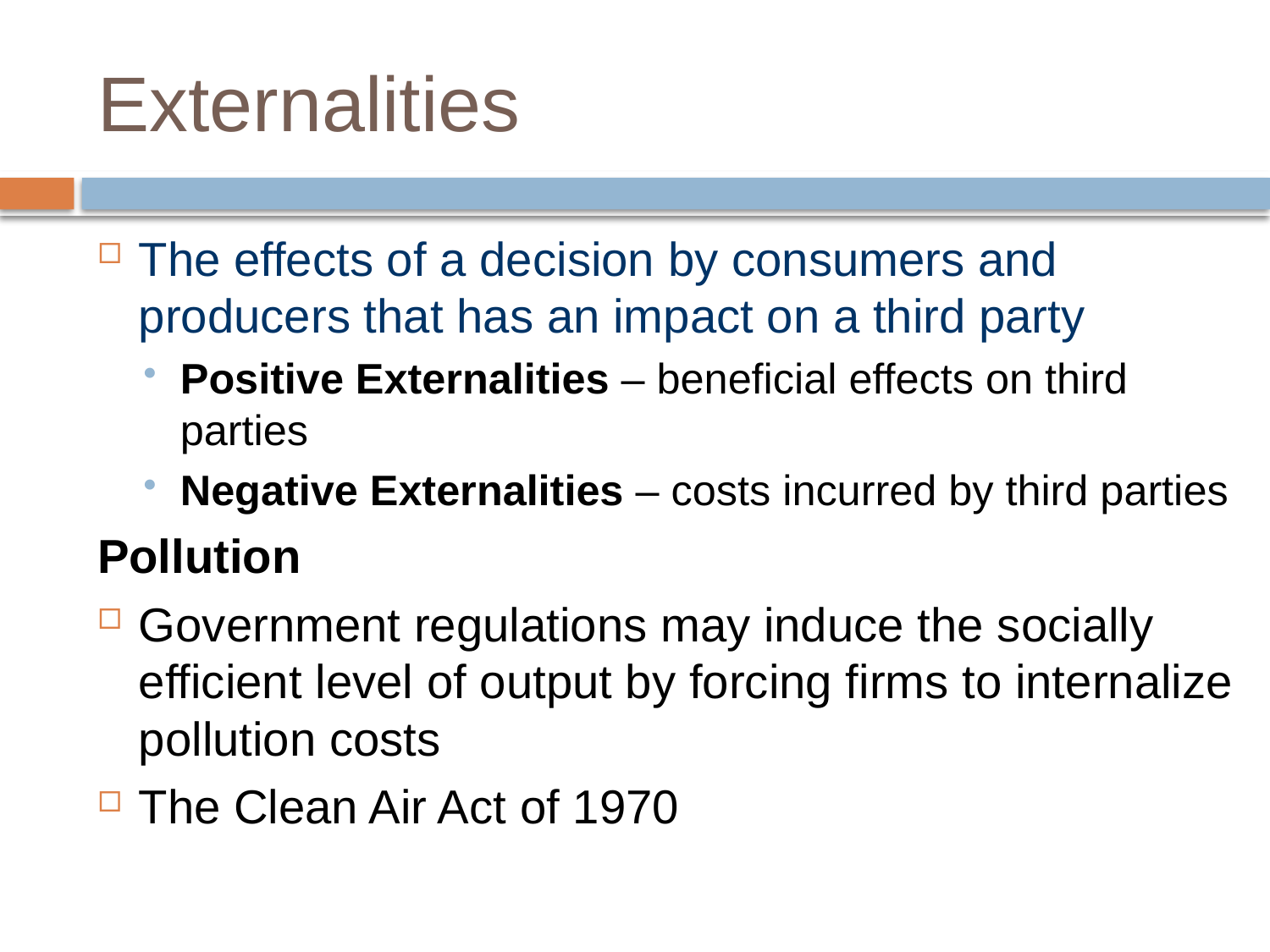

# Externalities
The effects of a decision by consumers and producers that has an impact on a third party
Positive Externalities – beneficial effects on third parties
Negative Externalities – costs incurred by third parties
Pollution
Government regulations may induce the socially efficient level of output by forcing firms to internalize pollution costs
The Clean Air Act of 1970